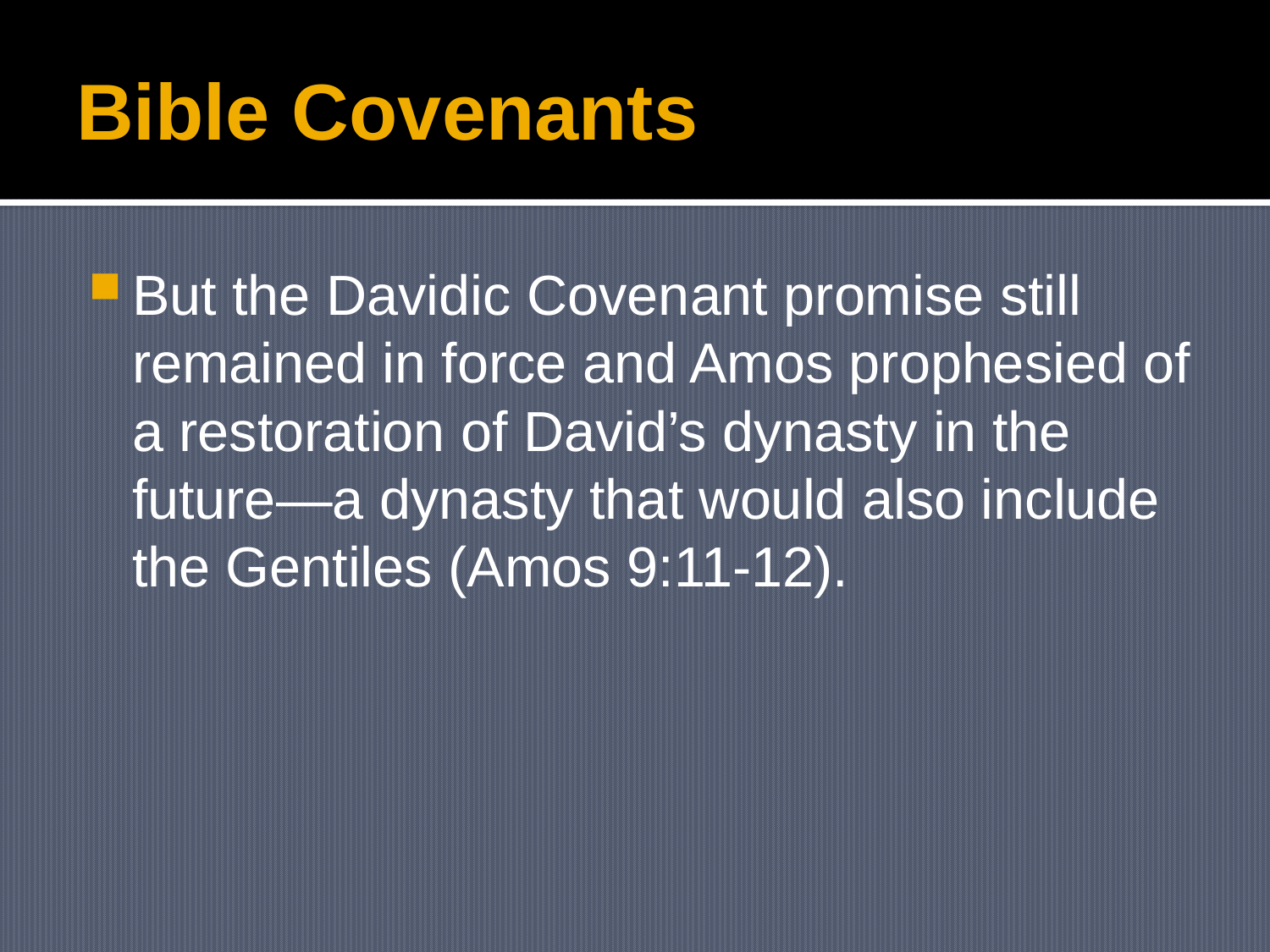

# Bible Covenants
But the Davidic Covenant promise still remained in force and Amos prophesied of a restoration of David’s dynasty in the future—a dynasty that would also include the Gentiles (Amos 9:11-12).